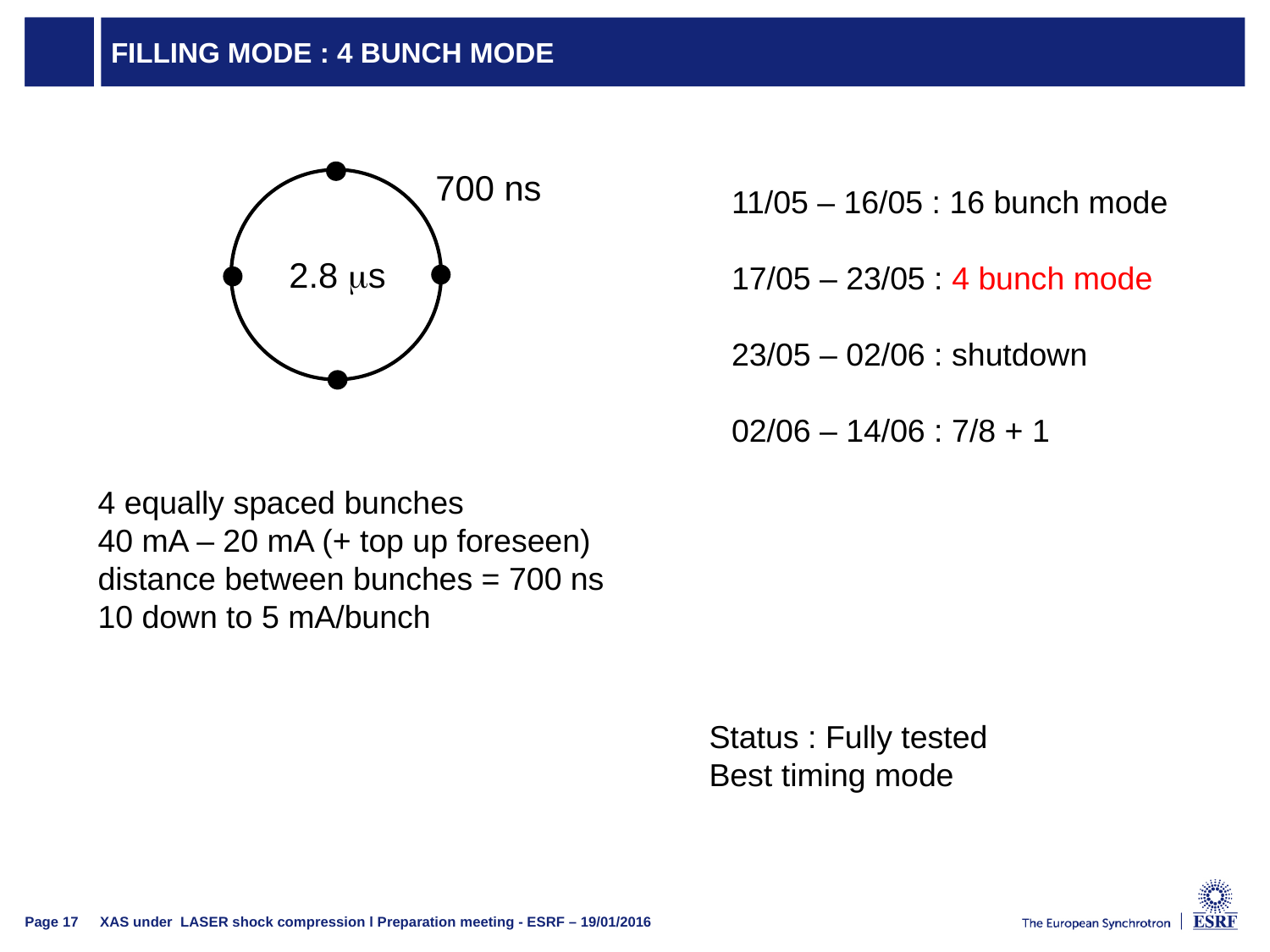

# Filling mode : 4 bunch mode
700 ns

11/05 – 16/05 : 16 bunch mode

17/05 – 23/05 : 4 bunch mode

23/05 – 02/06 : shutdown

02/06 – 14/06 : 7/8 + 1
2.8 μs
4 equally spaced bunches
40 mA – 20 mA (+ top up foreseen)
distance between bunches = 700 ns
10 down to 5 mA/bunch
Status : Fully tested
Best timing mode
XAS under  LASER shock compression l Preparation meeting - ESRF – 19/01/2016
Page 17